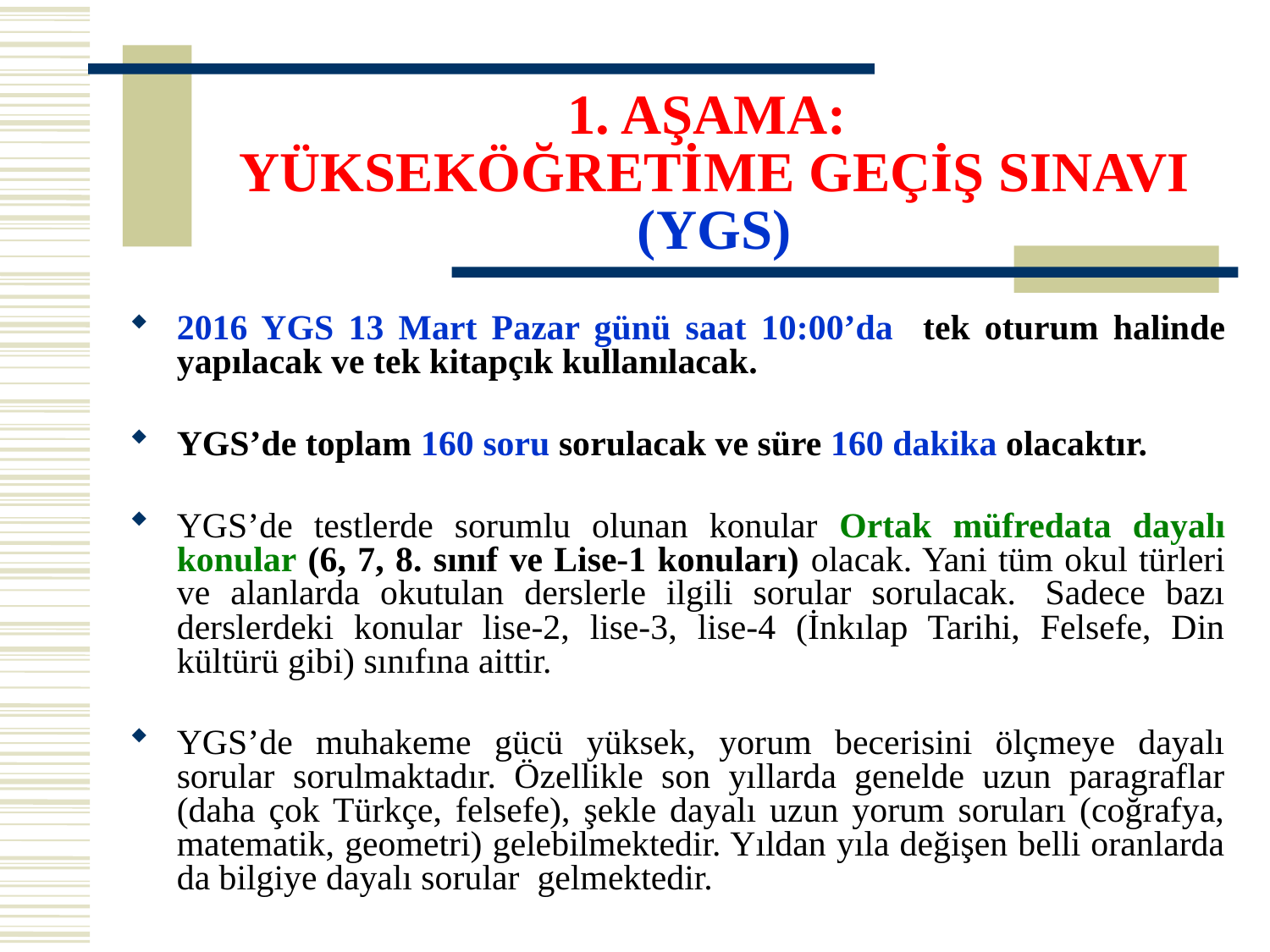

# 1. AŞAMA: YÜKSEKÖĞRETİME GEÇİŞ SINAVI (YGS)
2016 YGS 13 Mart Pazar günü saat 10:00’da  tek oturum halinde yapılacak ve tek kitapçık kullanılacak.

YGS’de toplam 160 soru sorulacak ve süre 160 dakika olacaktır.

YGS’de testlerde sorumlu olunan konular Ortak müfredata dayalı konular (6, 7, 8. sınıf ve Lise-1 konuları) olacak. Yani tüm okul türleri ve alanlarda okutulan derslerle ilgili sorular sorulacak.  Sadece bazı derslerdeki konular lise-2, lise-3, lise-4 (İnkılap Tarihi, Felsefe, Din kültürü gibi) sınıfına aittir.

YGS’de muhakeme gücü yüksek, yorum becerisini ölçmeye dayalı sorular sorulmaktadır. Özellikle son yıllarda genelde uzun paragraflar (daha çok Türkçe, felsefe), şekle dayalı uzun yorum soruları (coğrafya, matematik, geometri) gelebilmektedir. Yıldan yıla değişen belli oranlarda da bilgiye dayalı sorular  gelmektedir.